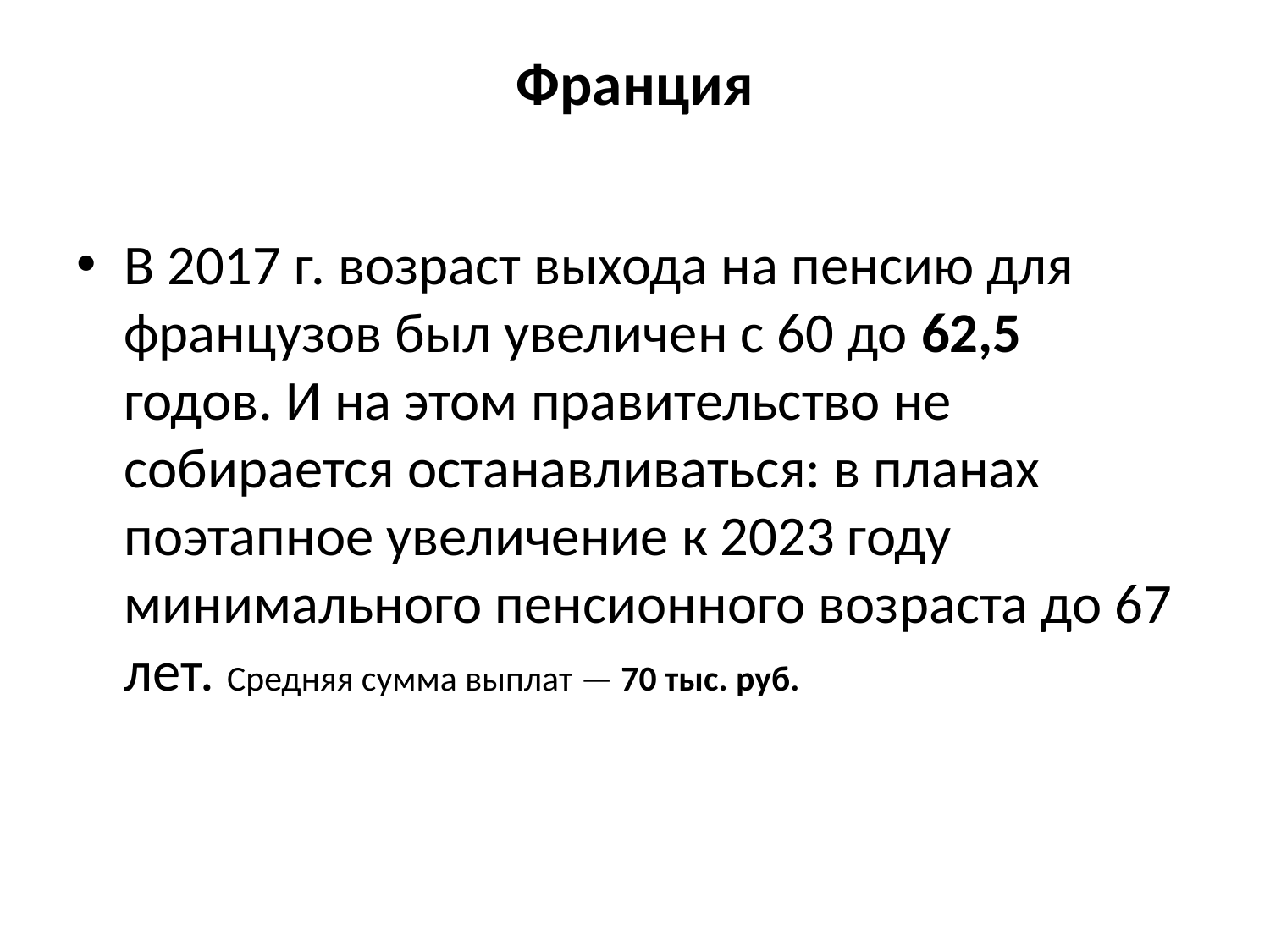

# Франция
В 2017 г. возраст выхода на пенсию для французов был увеличен с 60 до 62,5 годов. И на этом правительство не собирается останавливаться: в планах поэтапное увеличение к 2023 году минимального пенсионного возраста до 67 лет. Средняя сумма выплат — 70 тыс. руб.